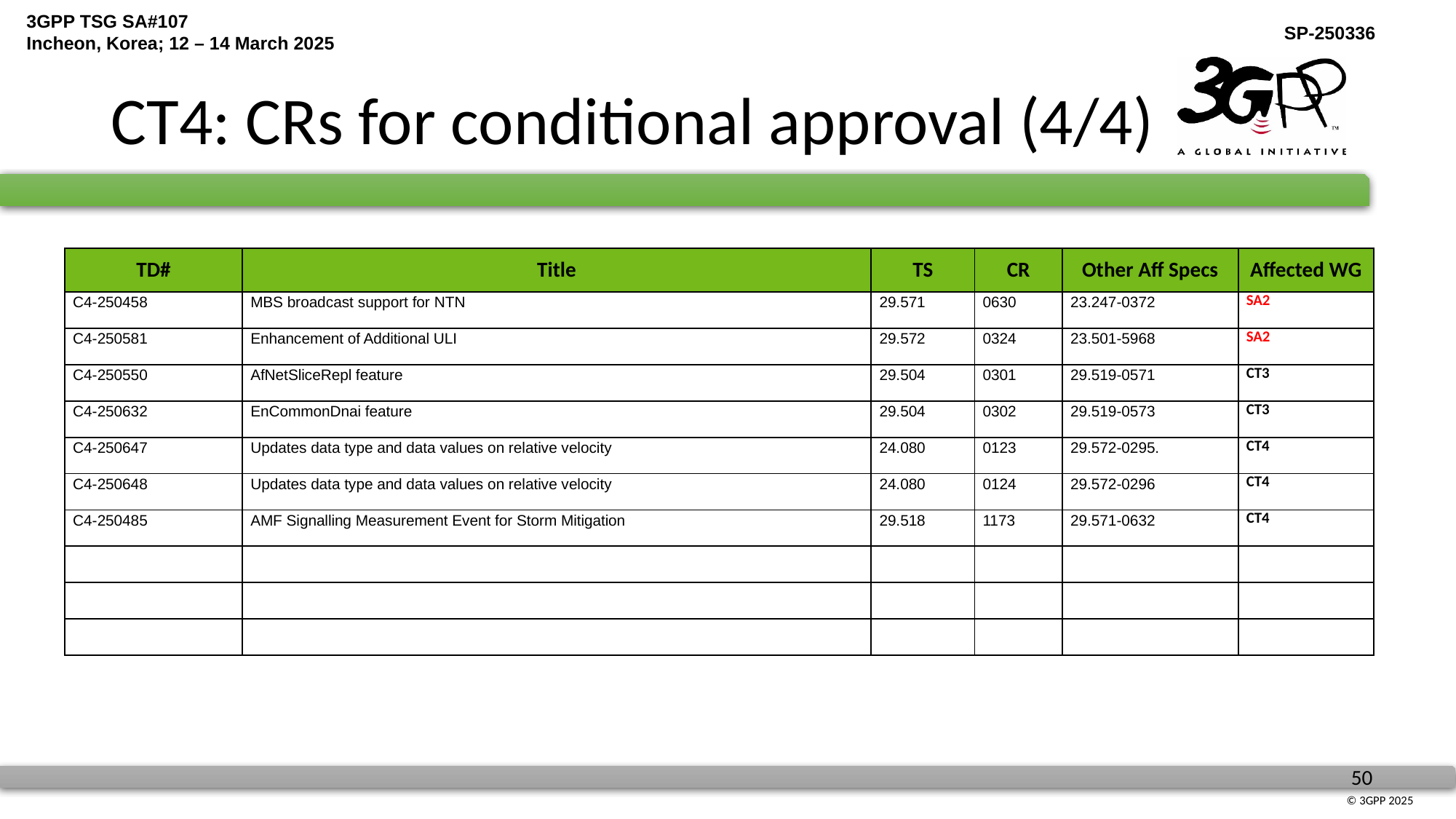

# CT4: CRs for conditional approval (4/4)
| TD# | Title | TS | CR | Other Aff Specs | Affected WG |
| --- | --- | --- | --- | --- | --- |
| C4-250458 | MBS broadcast support for NTN | 29.571 | 0630 | 23.247-0372 | SA2 |
| C4-250581 | Enhancement of Additional ULI | 29.572 | 0324 | 23.501-5968 | SA2 |
| C4-250550 | AfNetSliceRepl feature | 29.504 | 0301 | 29.519-0571 | CT3 |
| C4-250632 | EnCommonDnai feature | 29.504 | 0302 | 29.519-0573 | CT3 |
| C4-250647 | Updates data type and data values on relative velocity | 24.080 | 0123 | 29.572-0295. | CT4 |
| C4-250648 | Updates data type and data values on relative velocity | 24.080 | 0124 | 29.572-0296 | CT4 |
| C4-250485 | AMF Signalling Measurement Event for Storm Mitigation | 29.518 | 1173 | 29.571-0632 | CT4 |
|  |  |  |  |  |  |
|  |  |  |  |  |  |
|  |  |  |  |  |  |